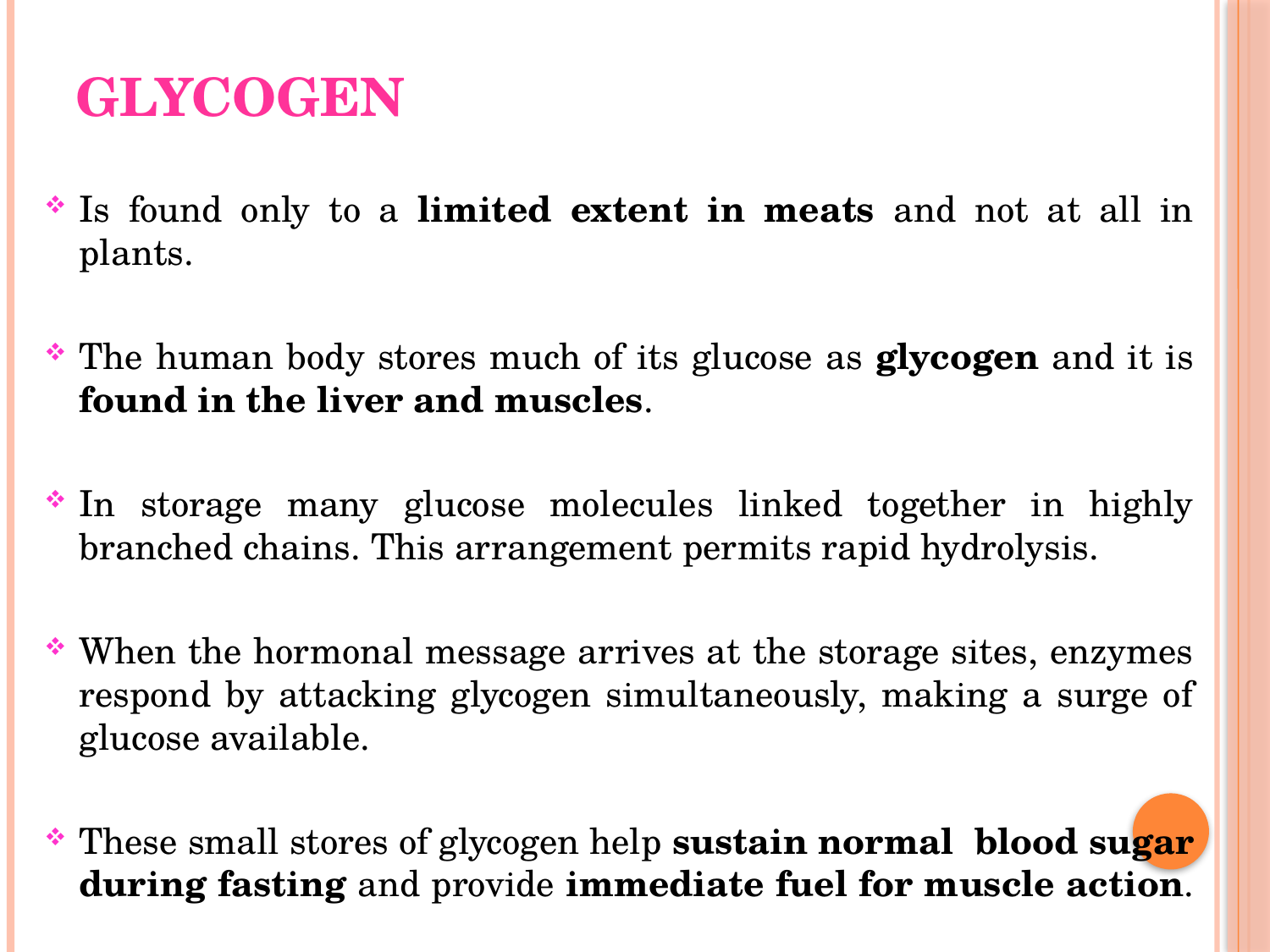

# Glycogen
Is found only to a limited extent in meats and not at all in plants.

The human body stores much of its glucose as glycogen and it is found in the liver and muscles.

In storage many glucose molecules linked together in highly branched chains. This arrangement permits rapid hydrolysis.

When the hormonal message arrives at the storage sites, enzymes respond by attacking glycogen simultaneously, making a surge of glucose available.

These small stores of glycogen help sustain normal  blood sugar during fasting and provide immediate fuel for muscle action.